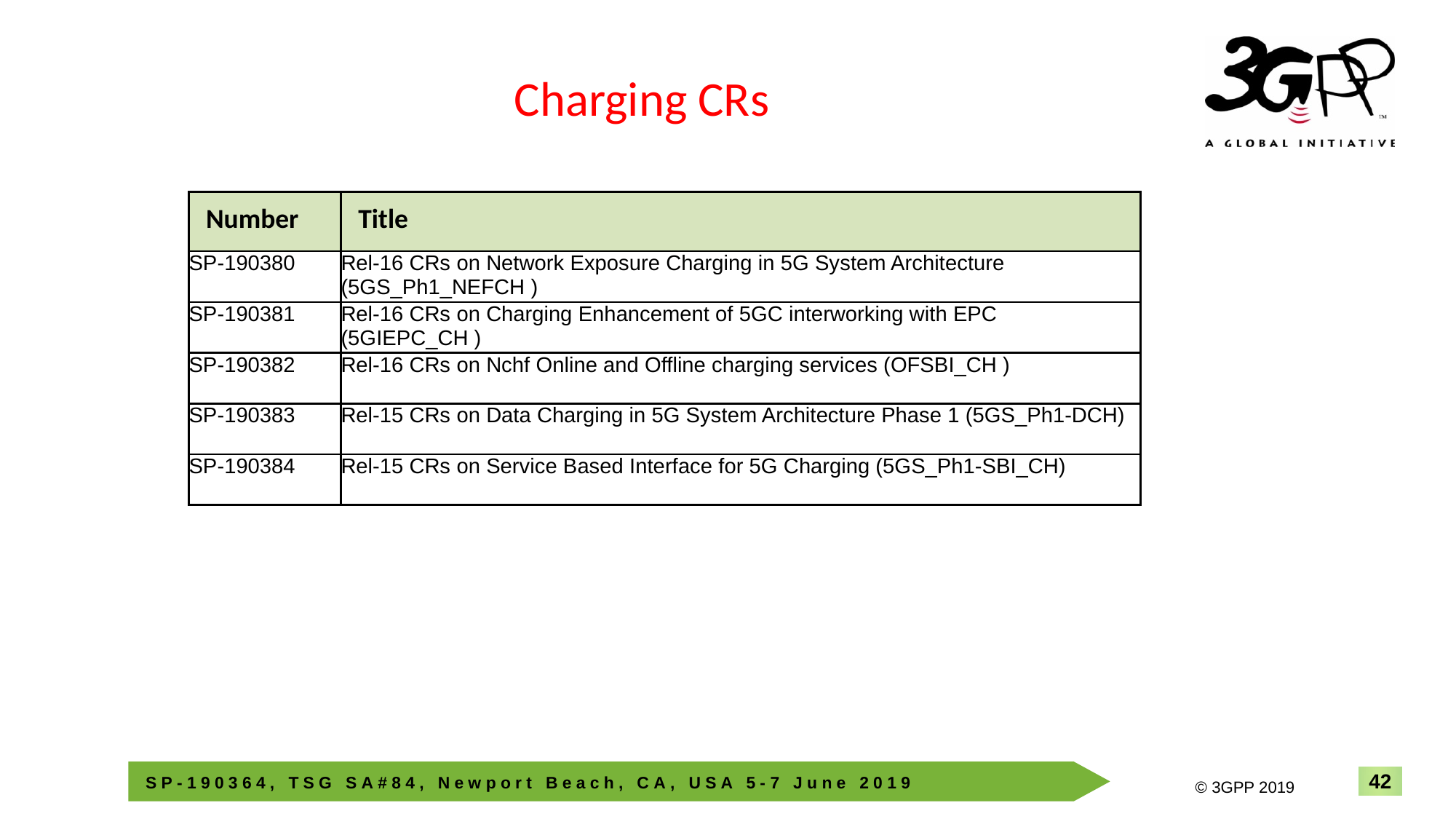

Charging CRs

| Number | Title |
| --- | --- |
| SP-190380 | Rel-16 CRs on Network Exposure Charging in 5G System Architecture (5GS\_Ph1\_NEFCH ) |
| SP-190381 | Rel-16 CRs on Charging Enhancement of 5GC interworking with EPC (5GIEPC\_CH ) |
| SP-190382 | Rel-16 CRs on Nchf Online and Offline charging services (OFSBI\_CH ) |
| SP-190383 | Rel-15 CRs on Data Charging in 5G System Architecture Phase 1 (5GS\_Ph1-DCH) |
| SP-190384 | Rel-15 CRs on Service Based Interface for 5G Charging (5GS\_Ph1-SBI\_CH) |